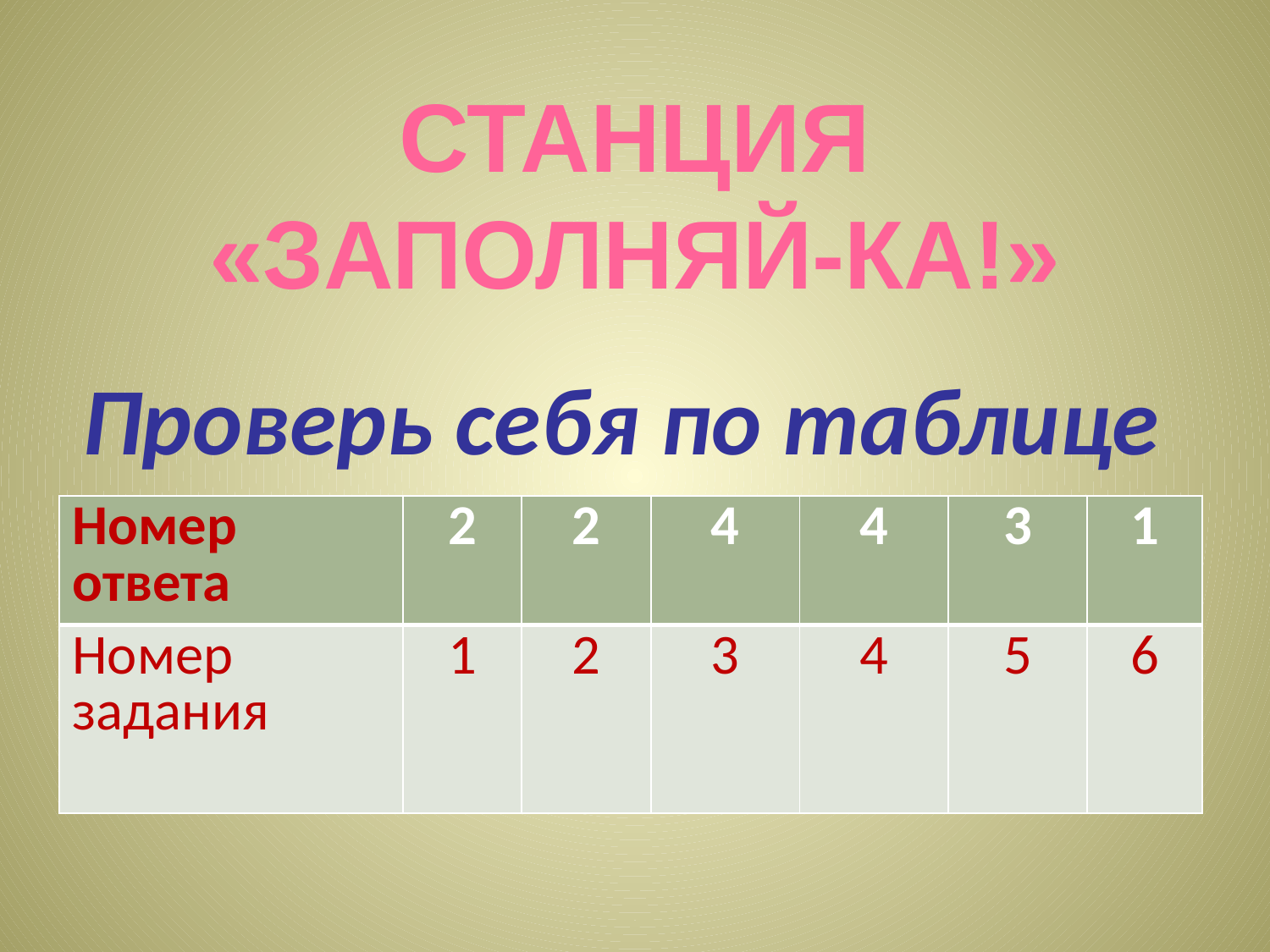

Станция
«ЗаполняЙ-КА!»
# Проверь себя по таблице
| Номер ответа | 2 | 2 | 4 | 4 | 3 | 1 |
| --- | --- | --- | --- | --- | --- | --- |
| Номер задания | 1 | 2 | 3 | 4 | 5 | 6 |